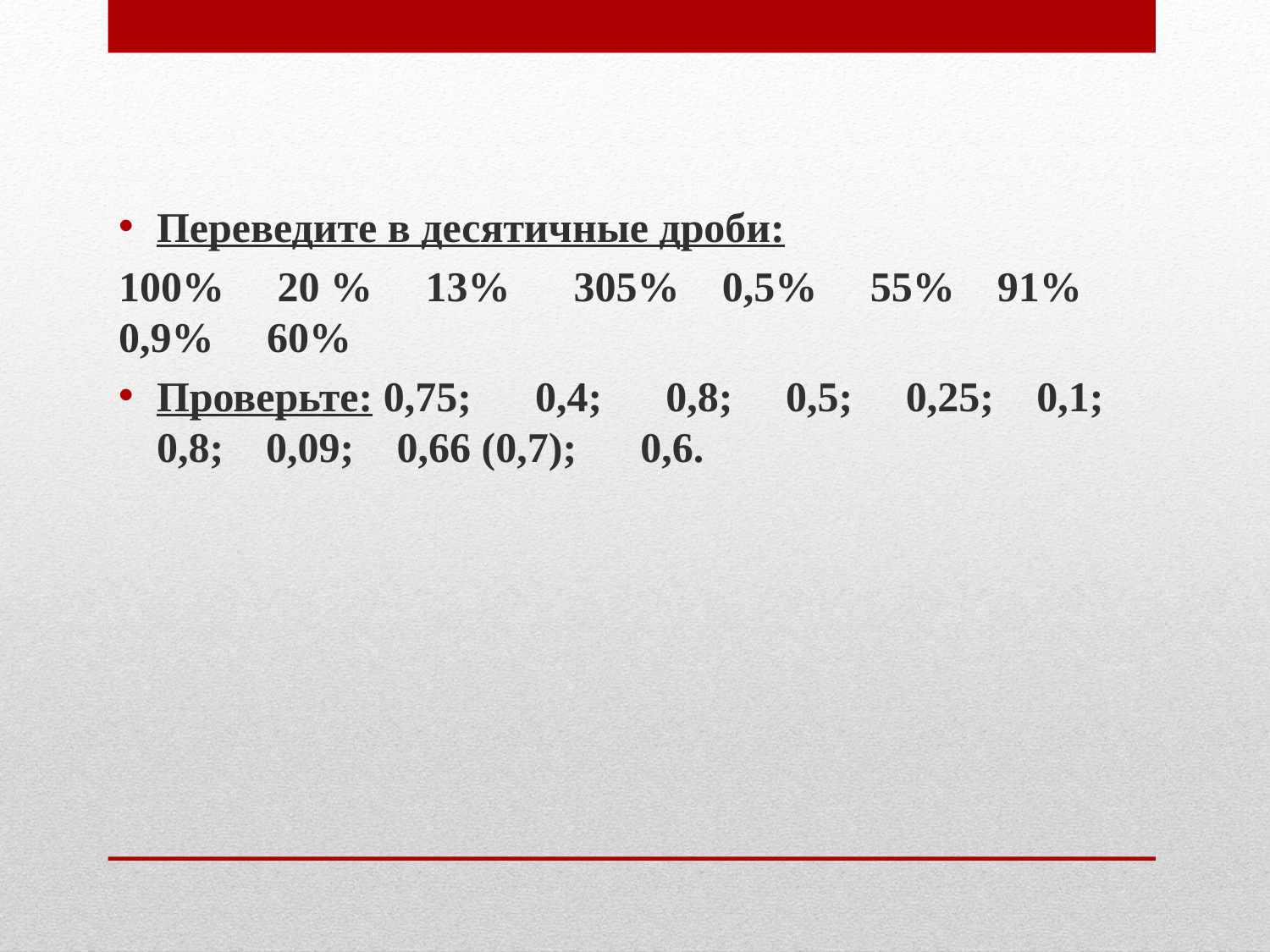

Переведите в десятичные дроби:
100%     20 %     13%      305%    0,5%     55%    91%    0,9%     60%
Проверьте: 0,75;      0,4;      0,8;     0,5;     0,25;    0,1;    0,8;    0,09;    0,66 (0,7);      0,6.

#